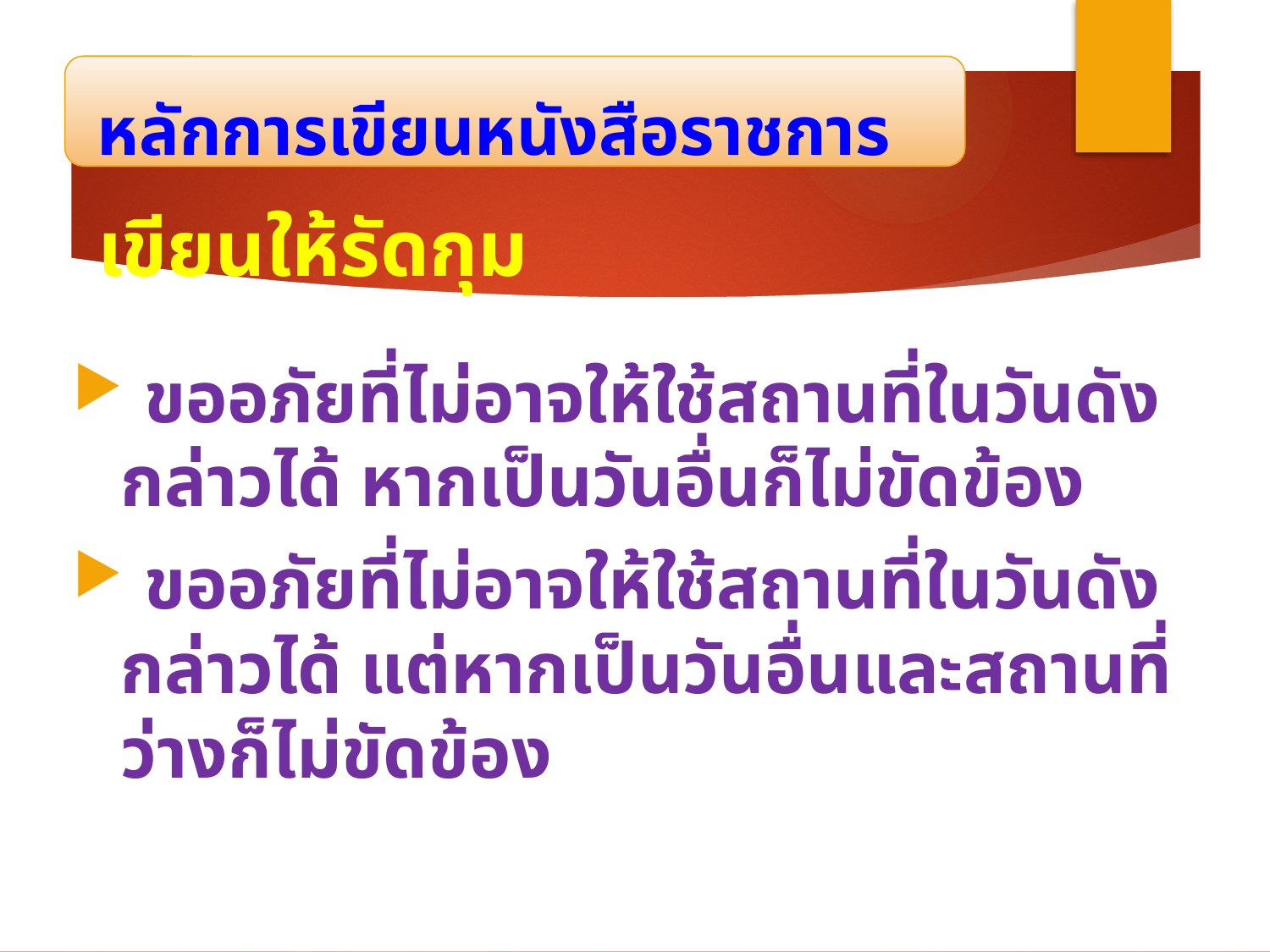

หลักการเขียนหนังสือราชการ

# เขียนให้รัดกุม

 ขออภัยที่ไม่อาจให้ใช้สถานที่ในวันดังกล่าวได้ หากเป็นวันอื่นก็ไม่ขัดข้อง
 ขออภัยที่ไม่อาจให้ใช้สถานที่ในวันดังกล่าวได้ แต่หากเป็นวันอื่นและสถานที่ว่างก็ไม่ขัดข้อง